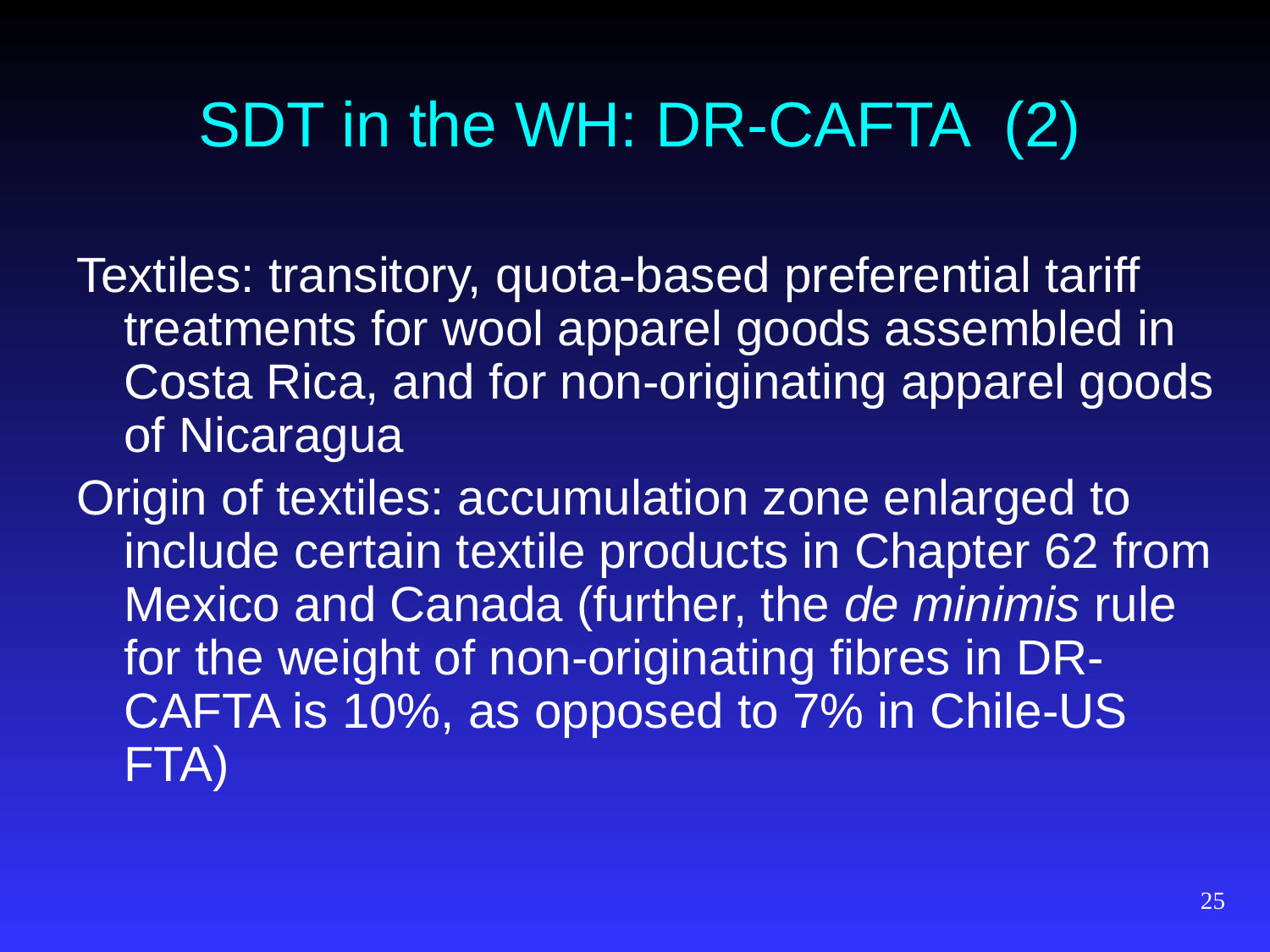

# SDT in the WH: DR-CAFTA  (2)
Textiles: transitory, quota-based preferential tariff treatments for wool apparel goods assembled in Costa Rica, and for non-originating apparel goods of Nicaragua
Origin of textiles: accumulation zone enlarged to include certain textile products in Chapter 62 from Mexico and Canada (further, the de minimis rule for the weight of non-originating fibres in DR-CAFTA is 10%, as opposed to 7% in Chile-US FTA)
25